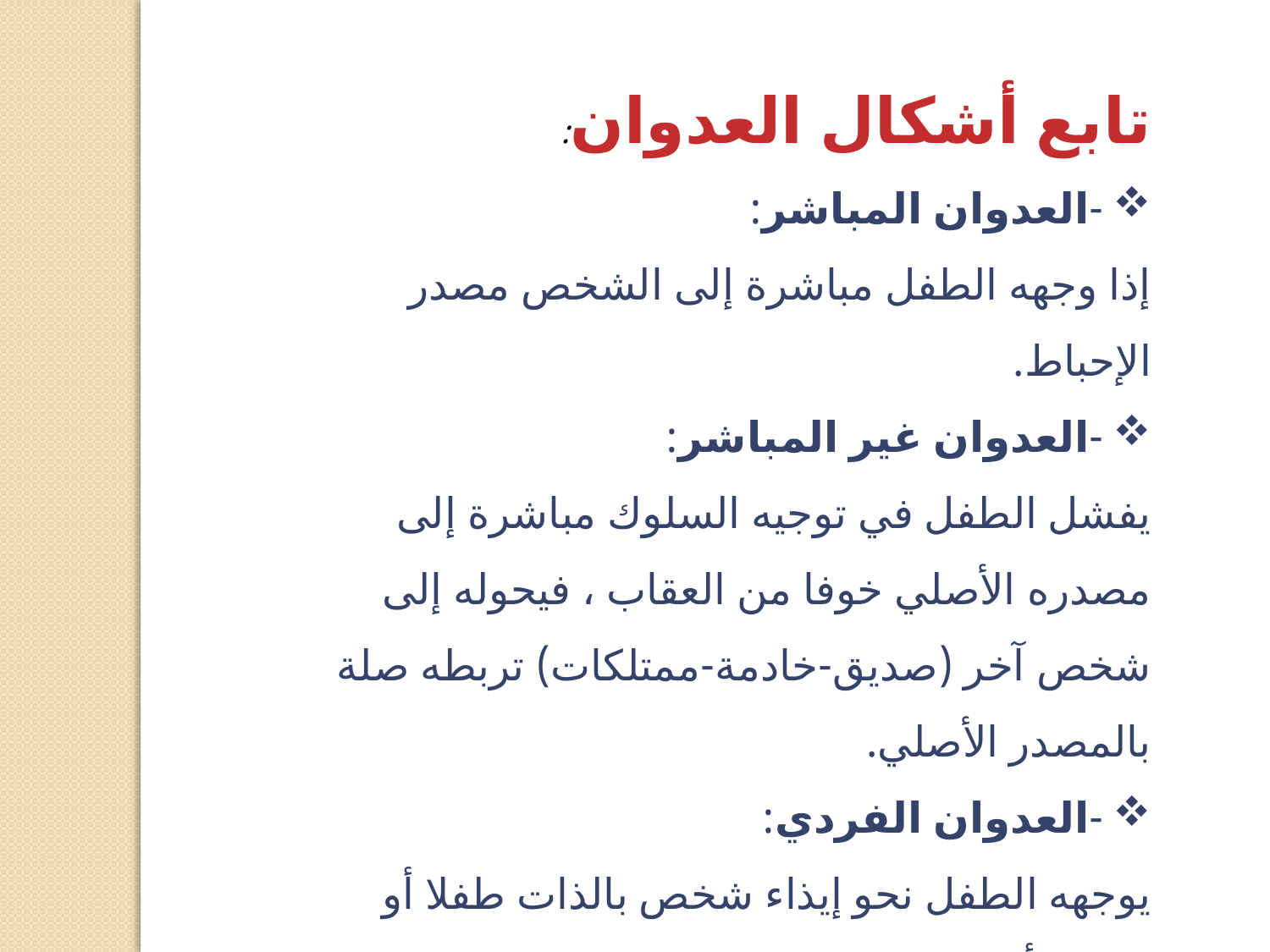

تابع أشكال العدوان:
-العدوان المباشر:
إذا وجهه الطفل مباشرة إلى الشخص مصدر الإحباط.
-العدوان غير المباشر:
يفشل الطفل في توجيه السلوك مباشرة إلى مصدره الأصلي خوفا من العقاب ، فيحوله إلى شخص آخر (صديق-خادمة-ممتلكات) تربطه صلة بالمصدر الأصلي.
-العدوان الفردي:
يوجهه الطفل نحو إيذاء شخص بالذات طفلا أو صديقا أو كبيرا كالخادمة.